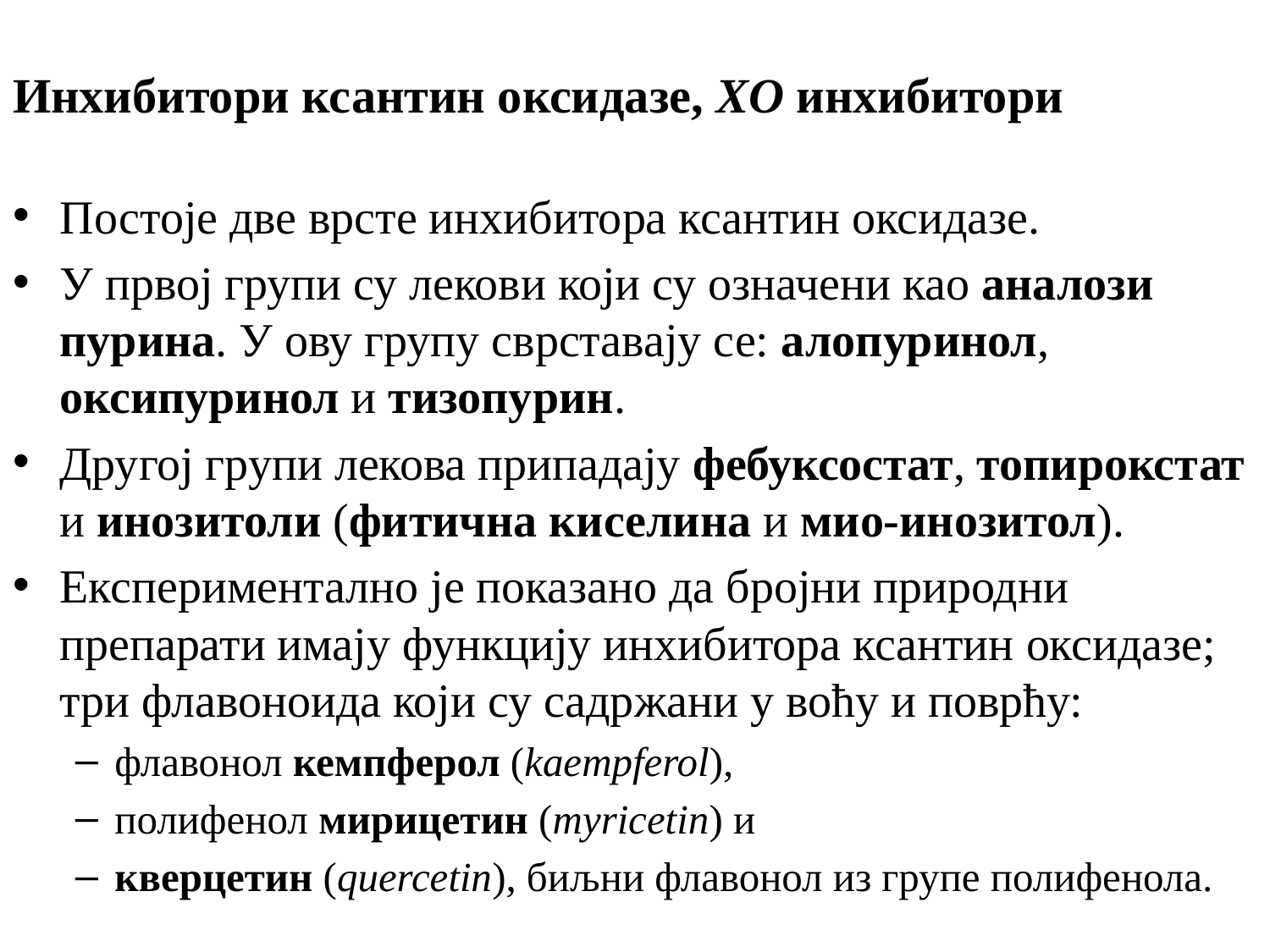

# Инхибитори ксантин оксидазе, XO инхибитори
Постоје две врсте инхибитора ксантин оксидазе.
У првој групи су лекови који су означени као аналози пурина. У ову групу сврставају се: алопуринол, оксипуринол и тизопурин.
Другој групи лекова припадају фебуксостат, топирокстат и инозитоли (фитична киселина и мио-инозитол).
Експериментално је показано да бројни природни препарати имају функцију инхибитора ксантин оксидазе; три флавоноида који су садржани у воћу и поврћу:
флавонол кемпферол (kaempferol),
полифенол мирицетин (myricetin) и
кверцетин (quercetin), биљни флавонол из групе полифенола.